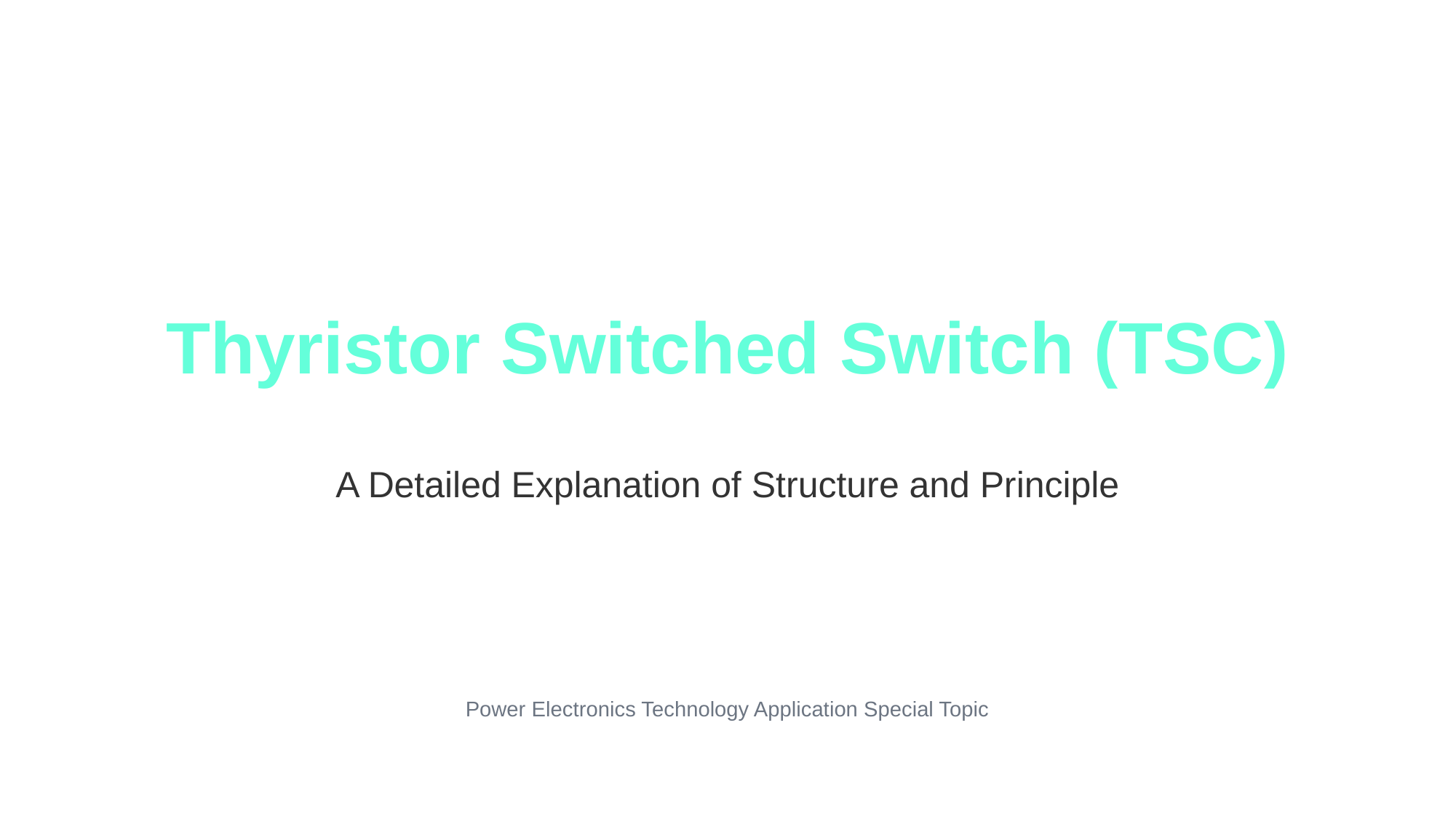

Thyristor Switched Switch (TSC)
A Detailed Explanation of Structure and Principle
Power Electronics Technology Application Special Topic